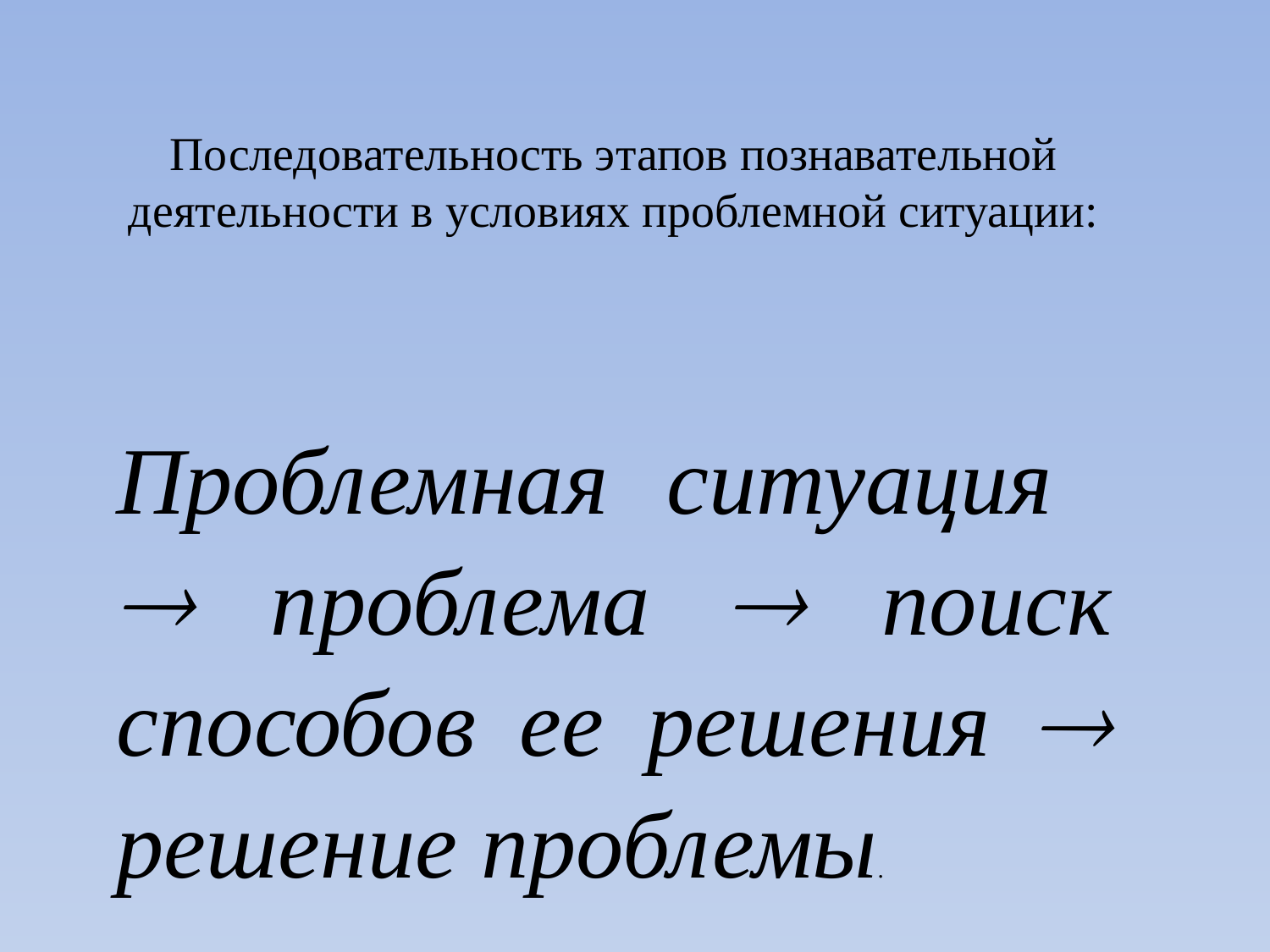

# Последовательность этапов познавательной деятельности в условиях проблемной ситуации:
Проблемная ситуация  → проблема → поиск способов ее решения → решение проблемы.